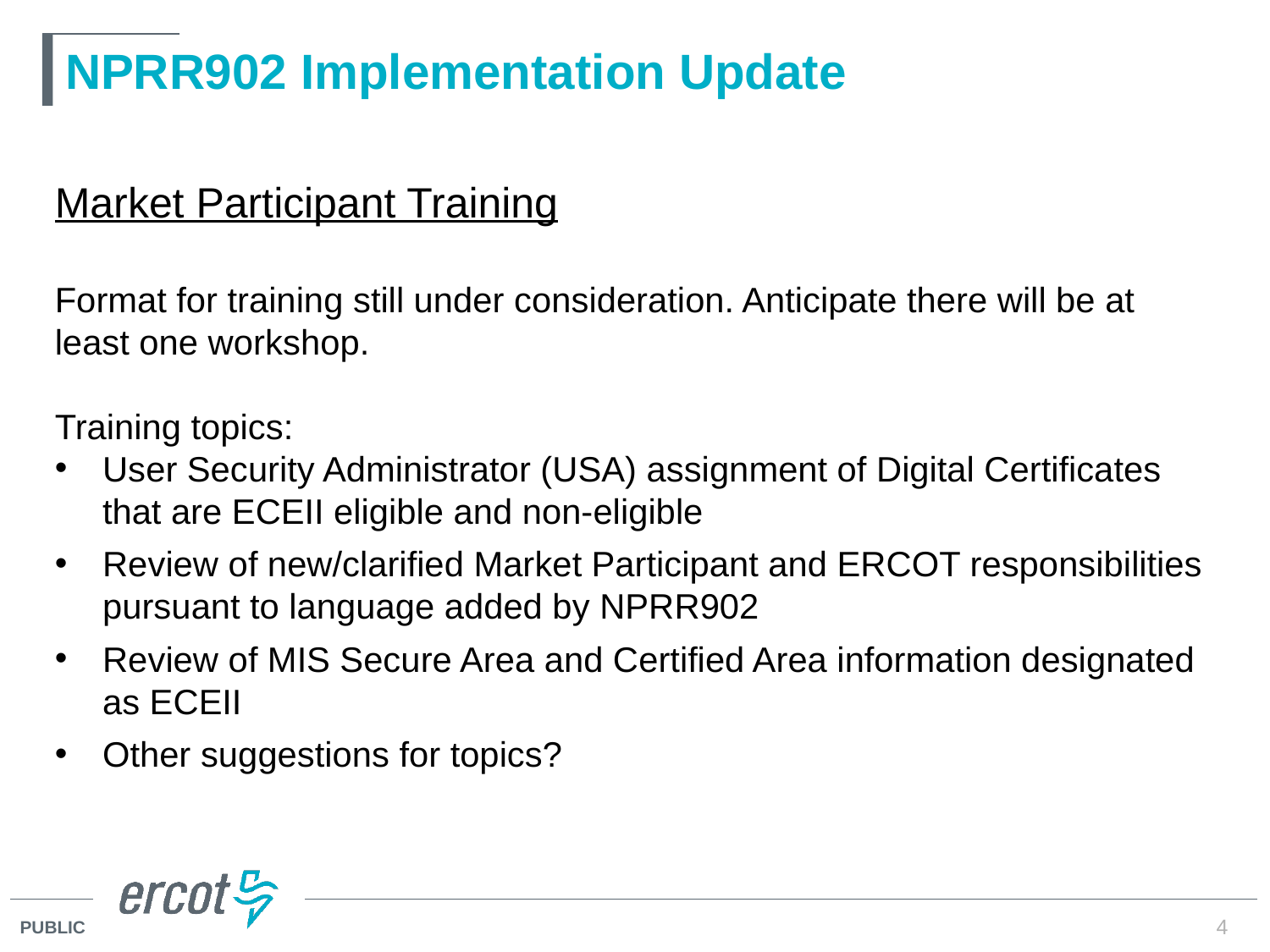

# NPRR902 Implementation Update
Market Participant Training

Format for training still under consideration. Anticipate there will be at least one workshop.

Training topics:
User Security Administrator (USA) assignment of Digital Certificates that are ECEII eligible and non-eligible
Review of new/clarified Market Participant and ERCOT responsibilities pursuant to language added by NPRR902
Review of MIS Secure Area and Certified Area information designated as ECEII
Other suggestions for topics?
4